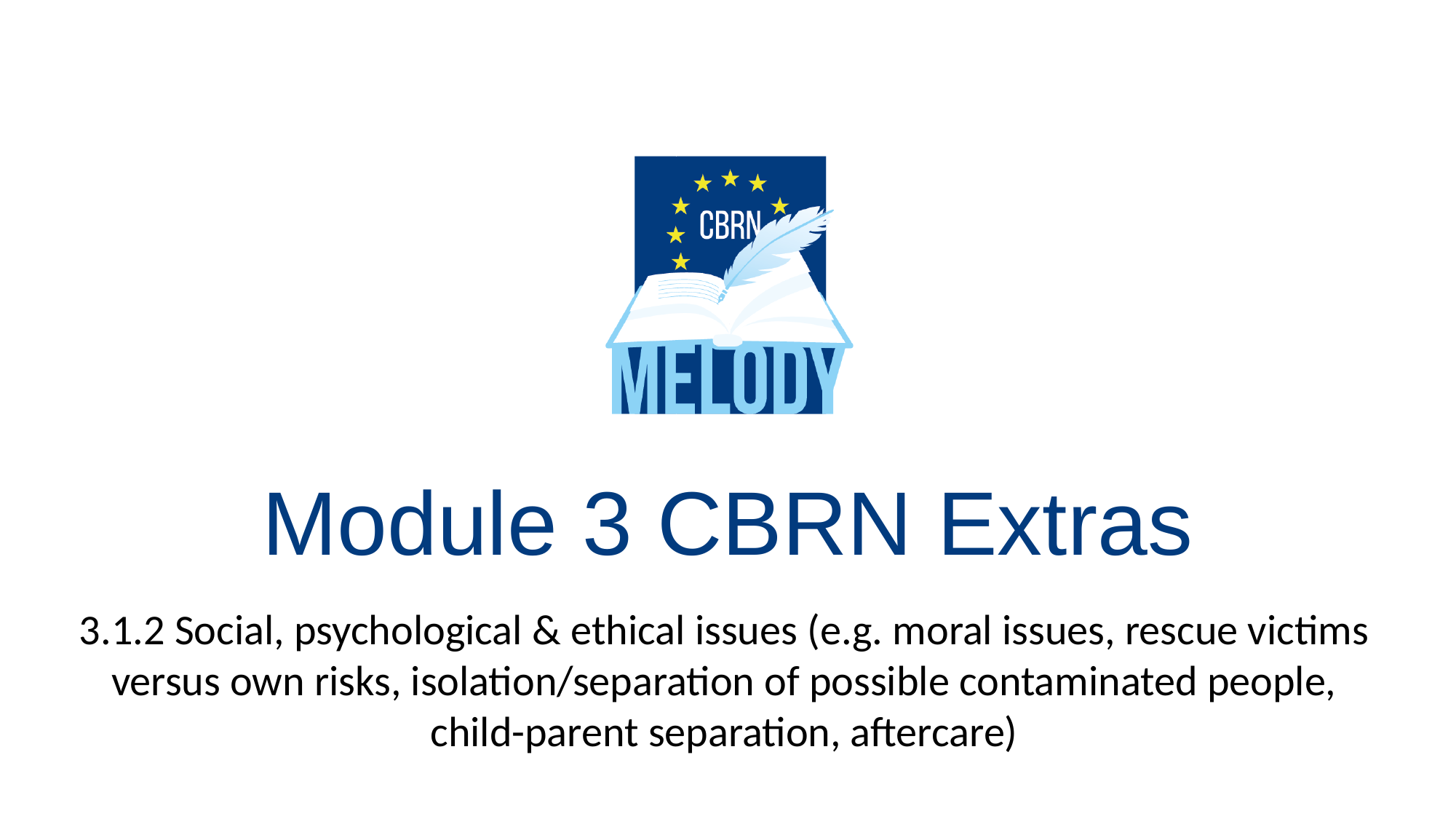

# Module 3 CBRN Extras
3.1.2 Social, psychological & ethical issues (e.g. moral issues, rescue victims versus own risks, isolation/separation of possible contaminated people, child-parent separation, aftercare)